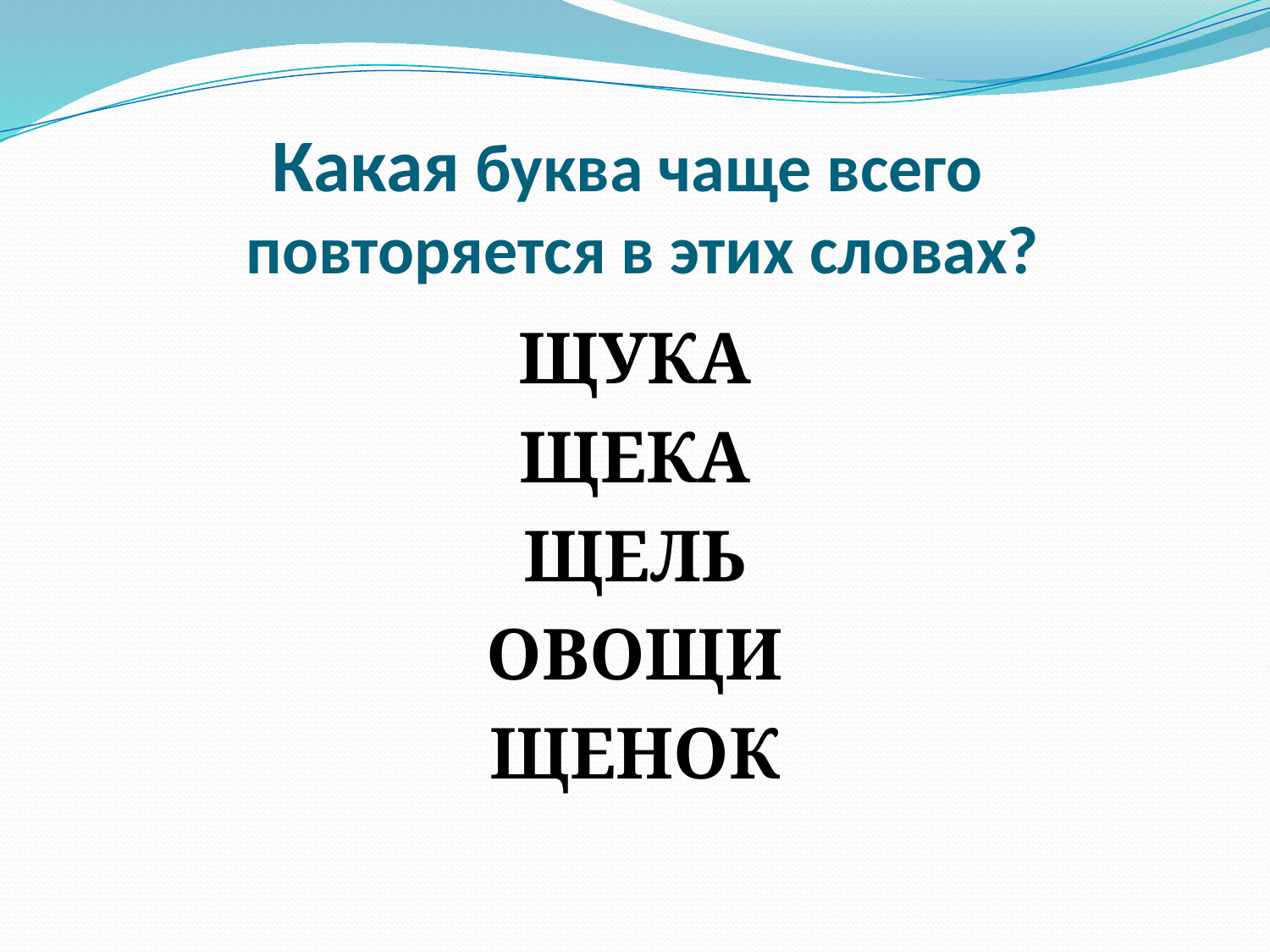

# Какая буква чаще всего повторяется в этих словах?
ЩУКА
ЩЕКА
ЩЕЛЬ
ОВОЩИ
ЩЕНОК